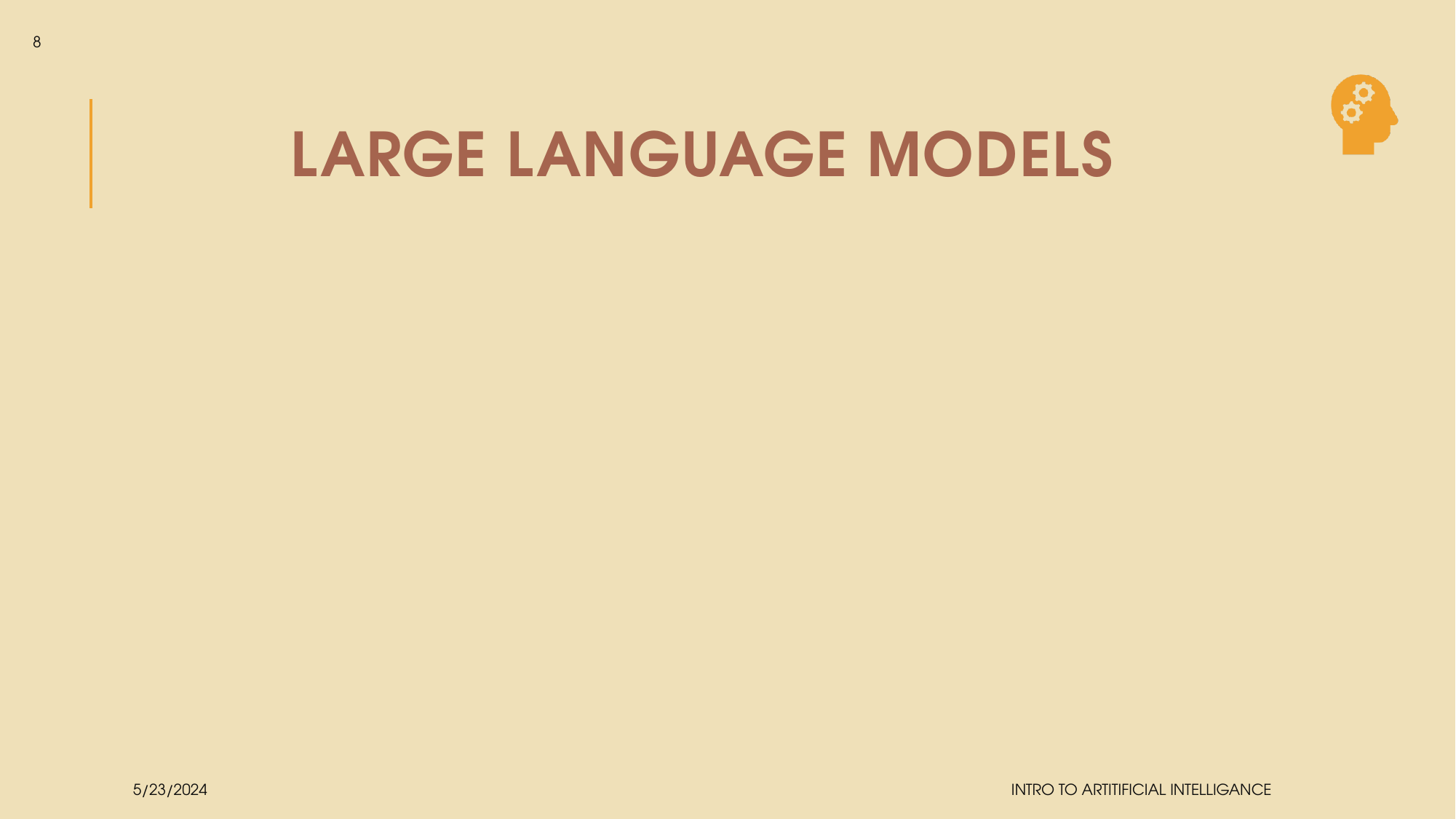

8
# Large language models

5/23/2024
Intro to Artitificial Intelligance